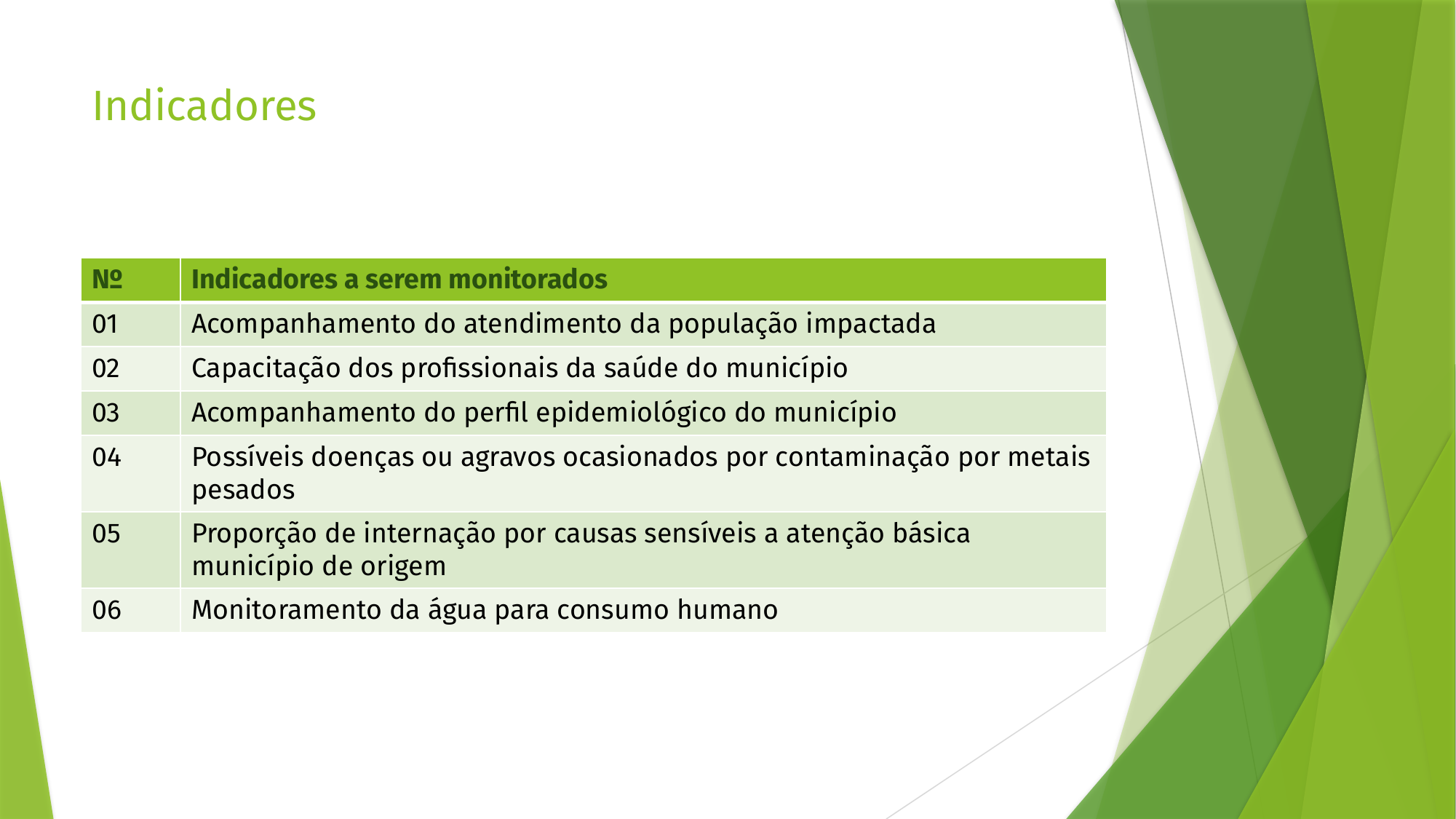

# Indicadores
| Nº | Indicadores a serem monitorados |
| --- | --- |
| 01 | Acompanhamento do atendimento da população impactada |
| 02 | Capacitação dos profissionais da saúde do município |
| 03 | Acompanhamento do perfil epidemiológico do município |
| 04 | Possíveis doenças ou agravos ocasionados por contaminação por metais pesados |
| 05 | Proporção de internação por causas sensíveis a atenção básica município de origem |
| 06 | Monitoramento da água para consumo humano |